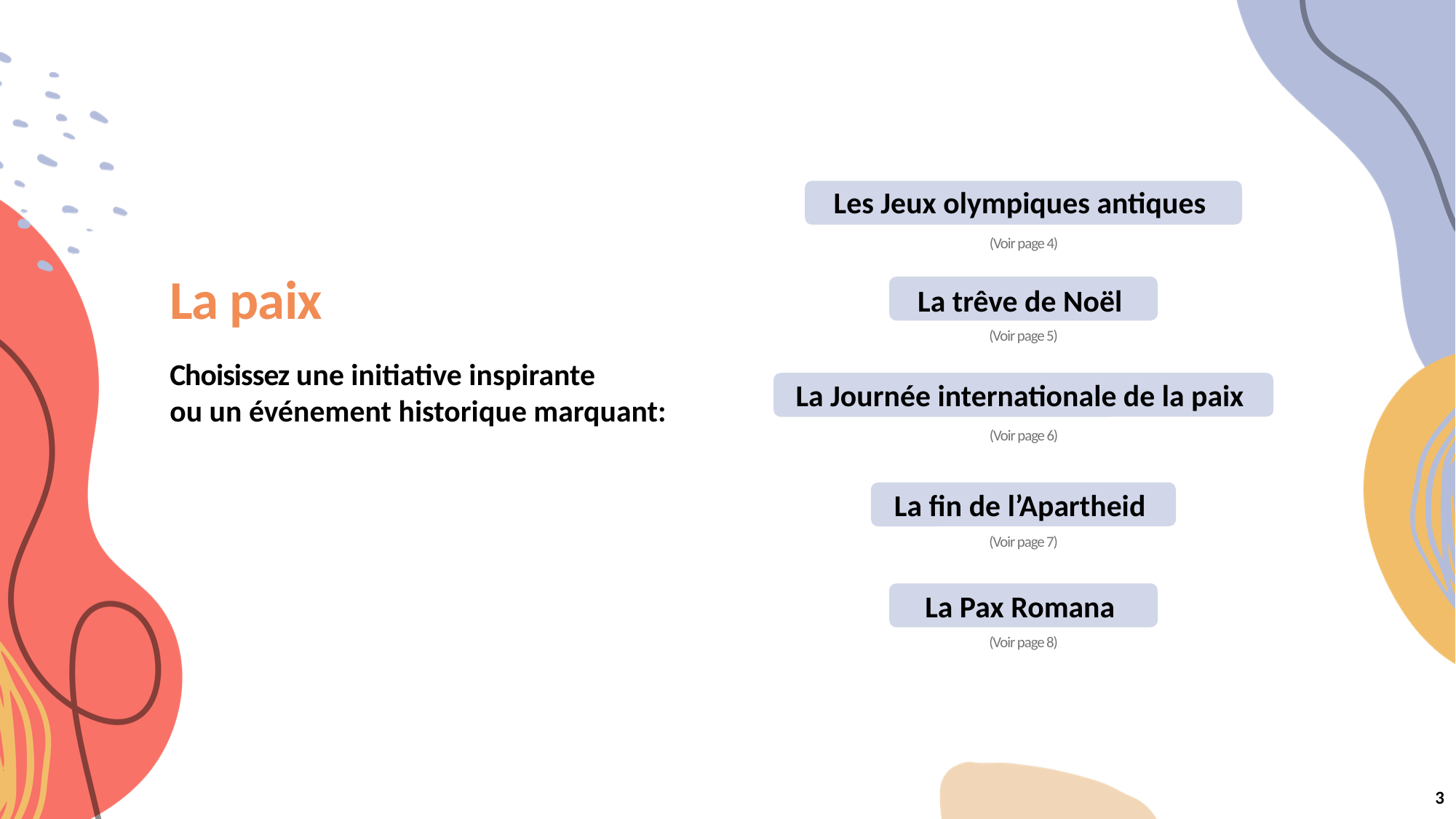

Les Jeux olympiques antiques

(Voir page 4)
La paix
La trêve de Noël

(Voir page 5)
Choisissez une initiative inspirante
ou un événement historique marquant:
La Journée internationale de la paix

(Voir page 6)
La fin de l’Apartheid

(Voir page 7)
La Pax Romana

(Voir page 8)
3